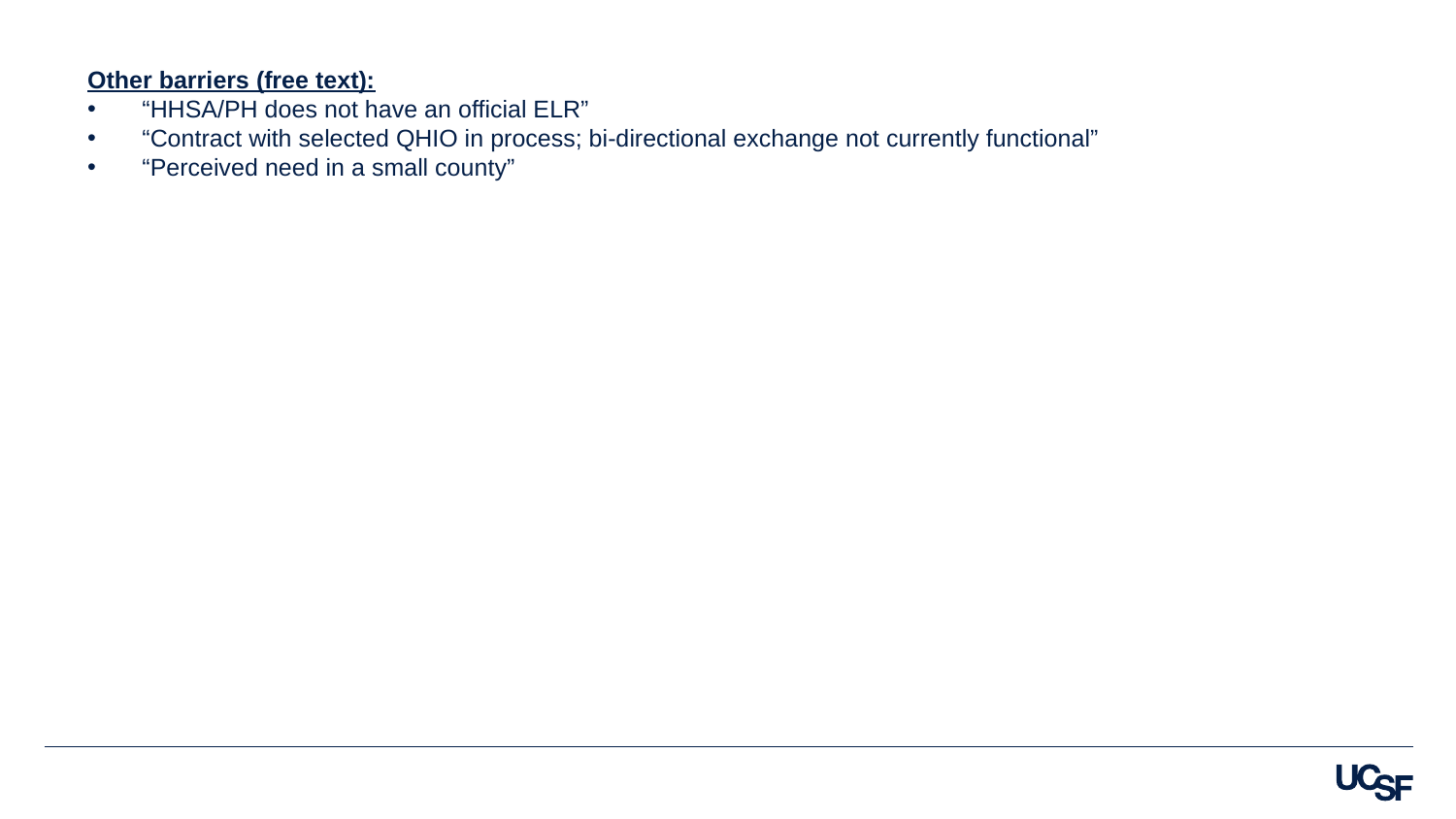

Other barriers (free text):
“HHSA/PH does not have an official ELR”
“Contract with selected QHIO in process; bi-directional exchange not currently functional”
“Perceived need in a small county”